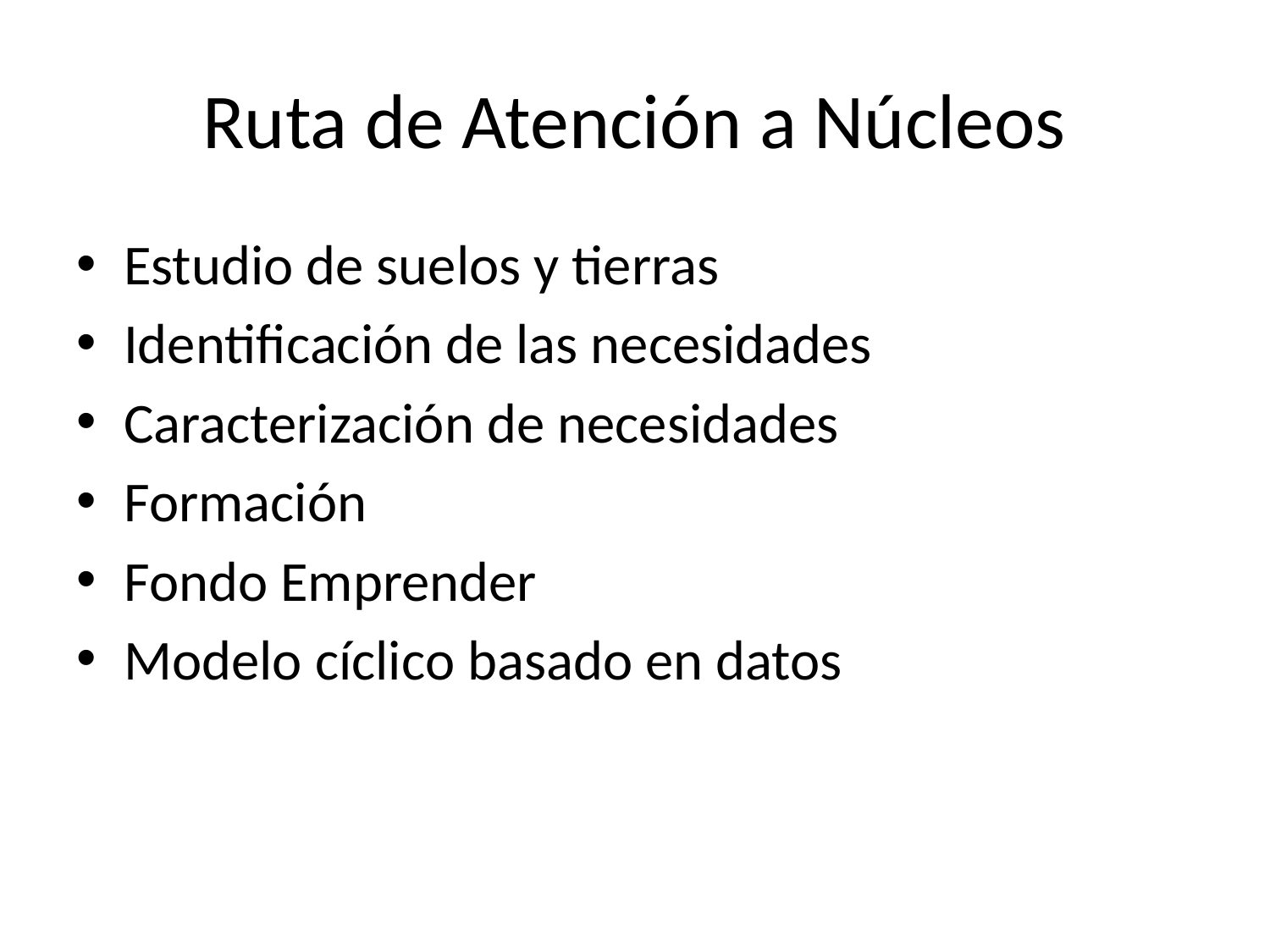

# Ruta de Atención a Núcleos
Estudio de suelos y tierras
Identificación de las necesidades
Caracterización de necesidades
Formación
Fondo Emprender
Modelo cíclico basado en datos